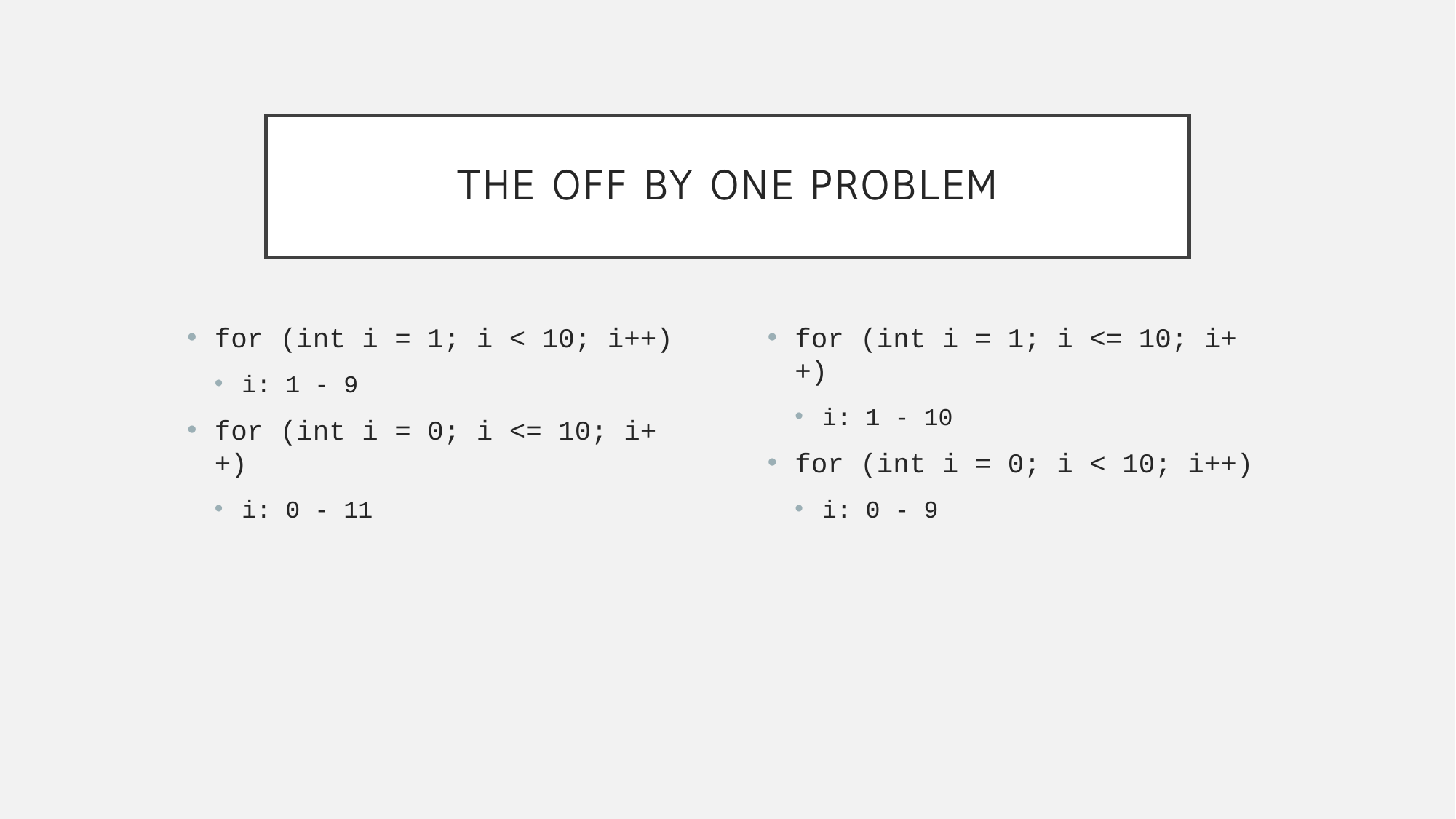

# The Off by One Problem
for (int i = 1; i < 10; i++)
i: 1 - 9
for (int i = 0; i <= 10; i++)
i: 0 - 11
for (int i = 1; i <= 10; i++)
i: 1 - 10
for (int i = 0; i < 10; i++)
i: 0 - 9